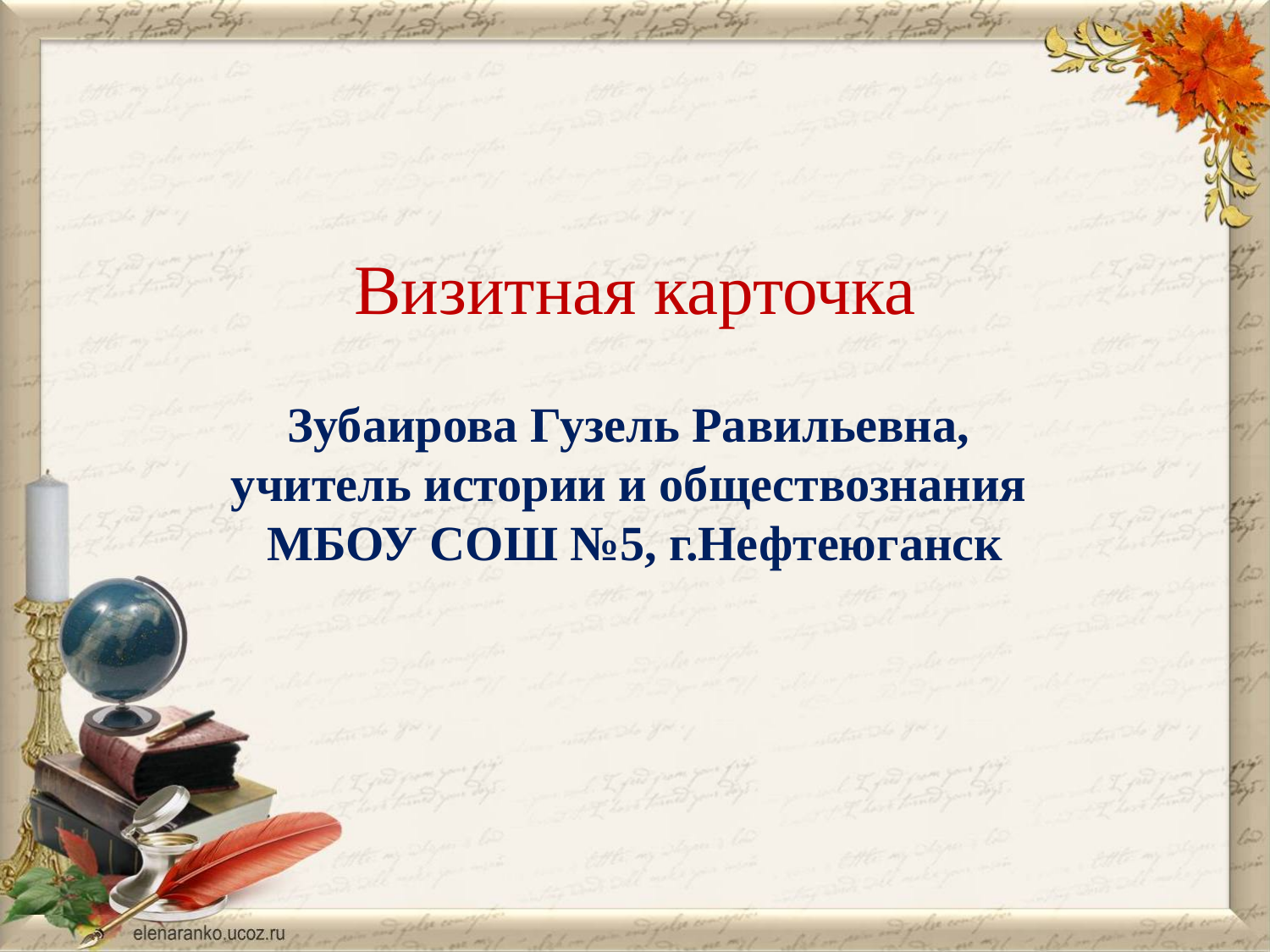

Визитная карточка

Зубаирова Гузель Равильевна,
учитель истории и обществознания
МБОУ СОШ №5, г.Нефтеюганск